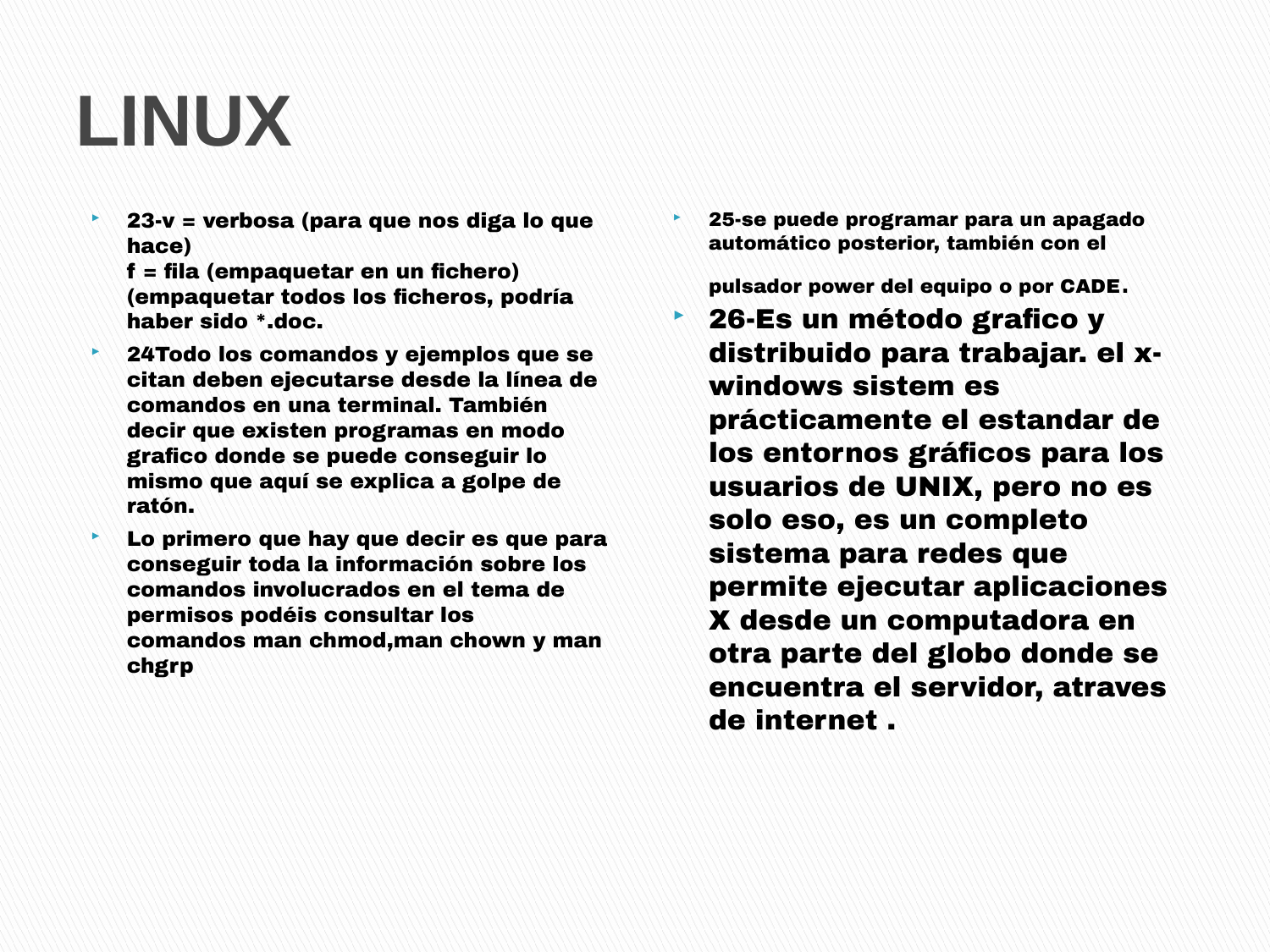

# LINUX
23-v = verbosa (para que nos diga lo que hace)
f = fila (empaquetar en un fichero)
(empaquetar todos los ficheros, podría haber sido *.doc.
24Todo los comandos y ejemplos que se citan deben ejecutarse desde la línea de comandos en una terminal. También decir que existen programas en modo grafico donde se puede conseguir lo mismo que aquí se explica a golpe de ratón.
Lo primero que hay que decir es que para conseguir toda la información sobre los comandos involucrados en el tema de permisos podéis consultar los comandos man chmod,man chown y man chgrp
25-se puede programar para un apagado automático posterior, también con el pulsador power del equipo o por CADE.
26-Es un método grafico y distribuido para trabajar. el x-windows sistem es prácticamente el estandar de los entornos gráficos para los usuarios de UNIX, pero no es solo eso, es un completo sistema para redes que permite ejecutar aplicaciones X desde un computadora en otra parte del globo donde se encuentra el servidor, atraves de internet .